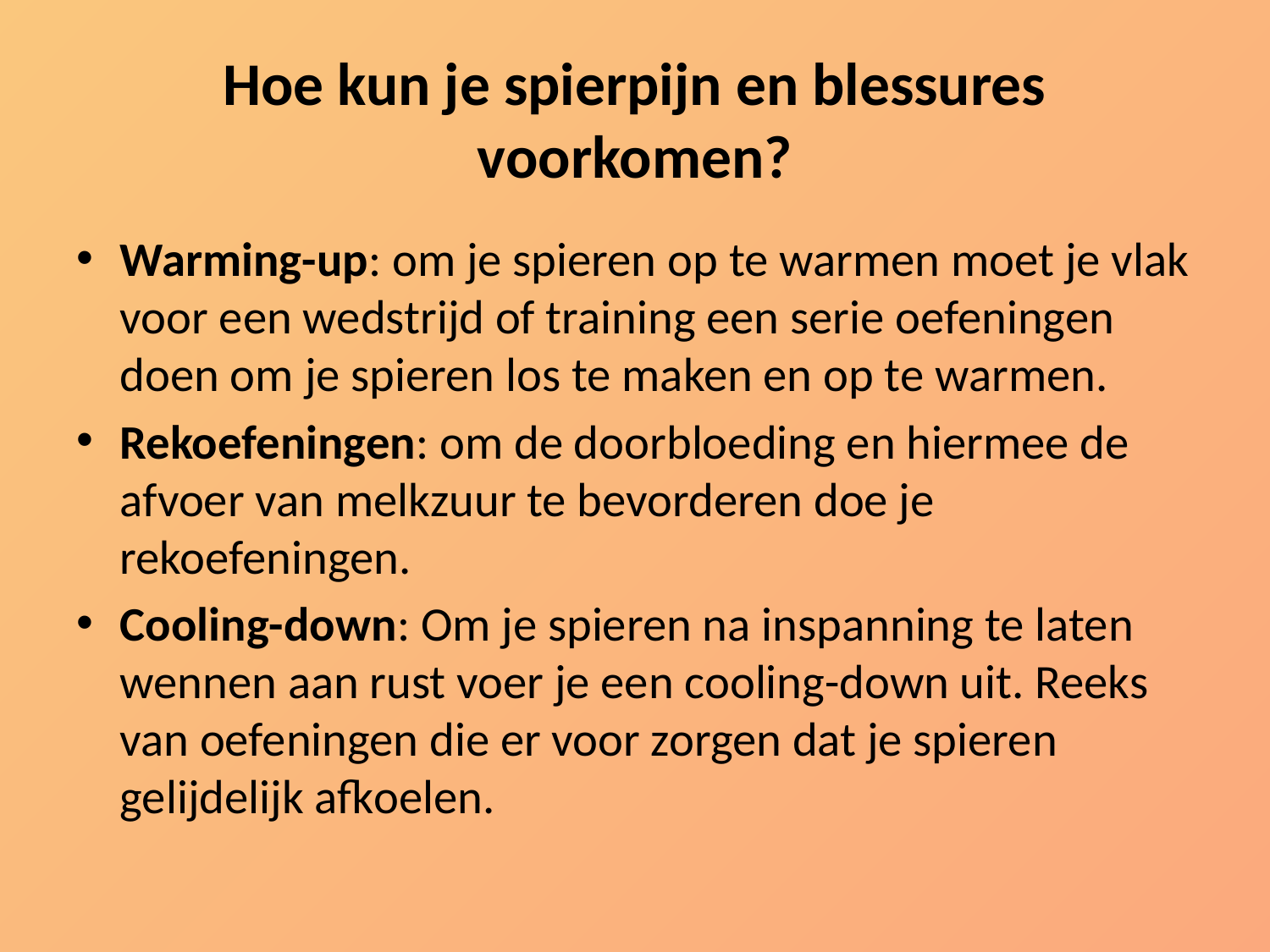

# Hoe kun je spierpijn en blessures voorkomen?
Warming-up: om je spieren op te warmen moet je vlak voor een wedstrijd of training een serie oefeningen doen om je spieren los te maken en op te warmen.
Rekoefeningen: om de doorbloeding en hiermee de afvoer van melkzuur te bevorderen doe je rekoefeningen.
Cooling-down: Om je spieren na inspanning te laten wennen aan rust voer je een cooling-down uit. Reeks van oefeningen die er voor zorgen dat je spieren gelijdelijk afkoelen.